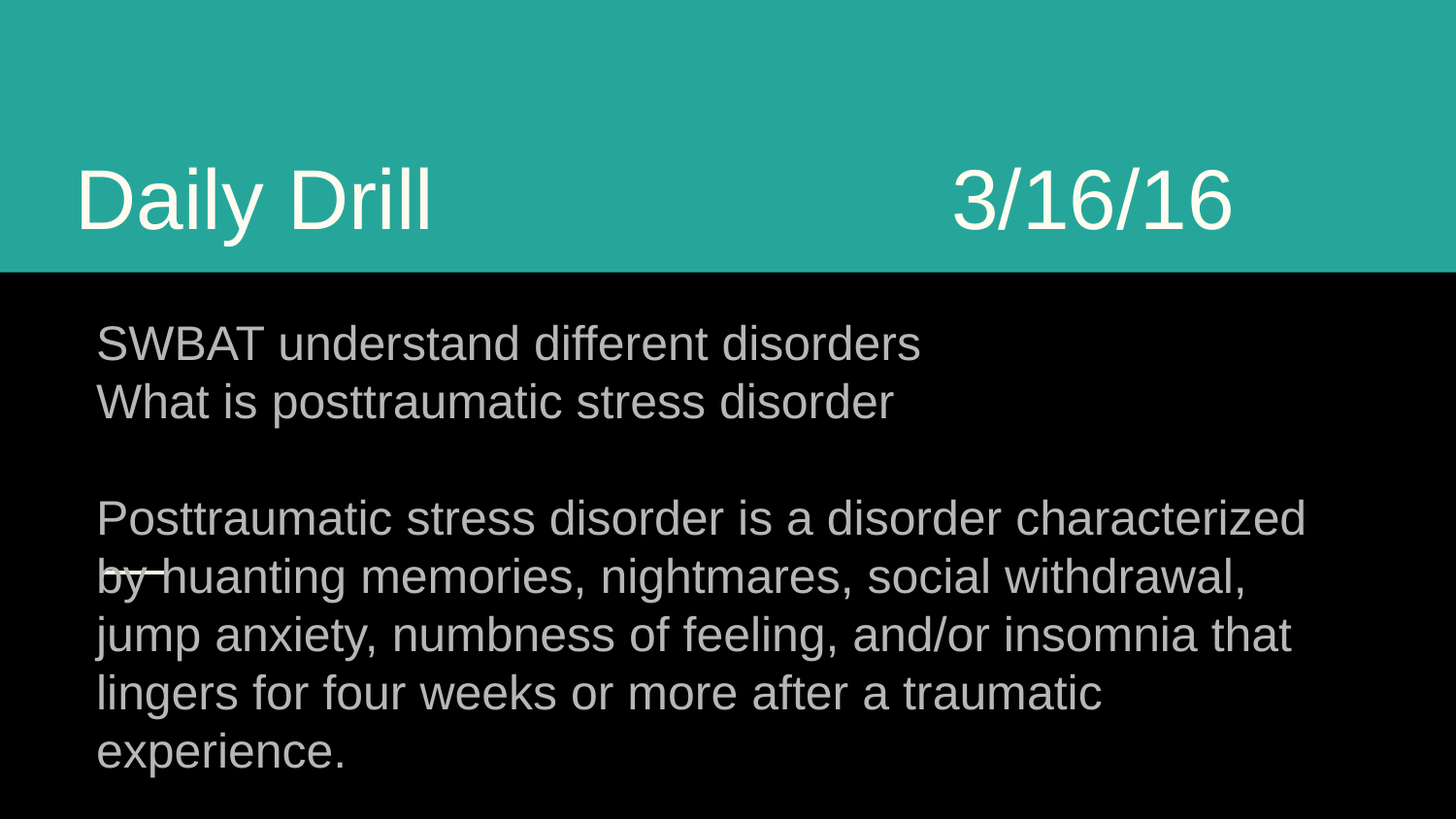

# Daily Drill                      3/16/16
SWBAT understand different disorders
What is posttraumatic stress disorder

Posttraumatic stress disorder is a disorder characterized by huanting memories, nightmares, social withdrawal, jump anxiety, numbness of feeling, and/or insomnia that lingers for four weeks or more after a traumatic experience.